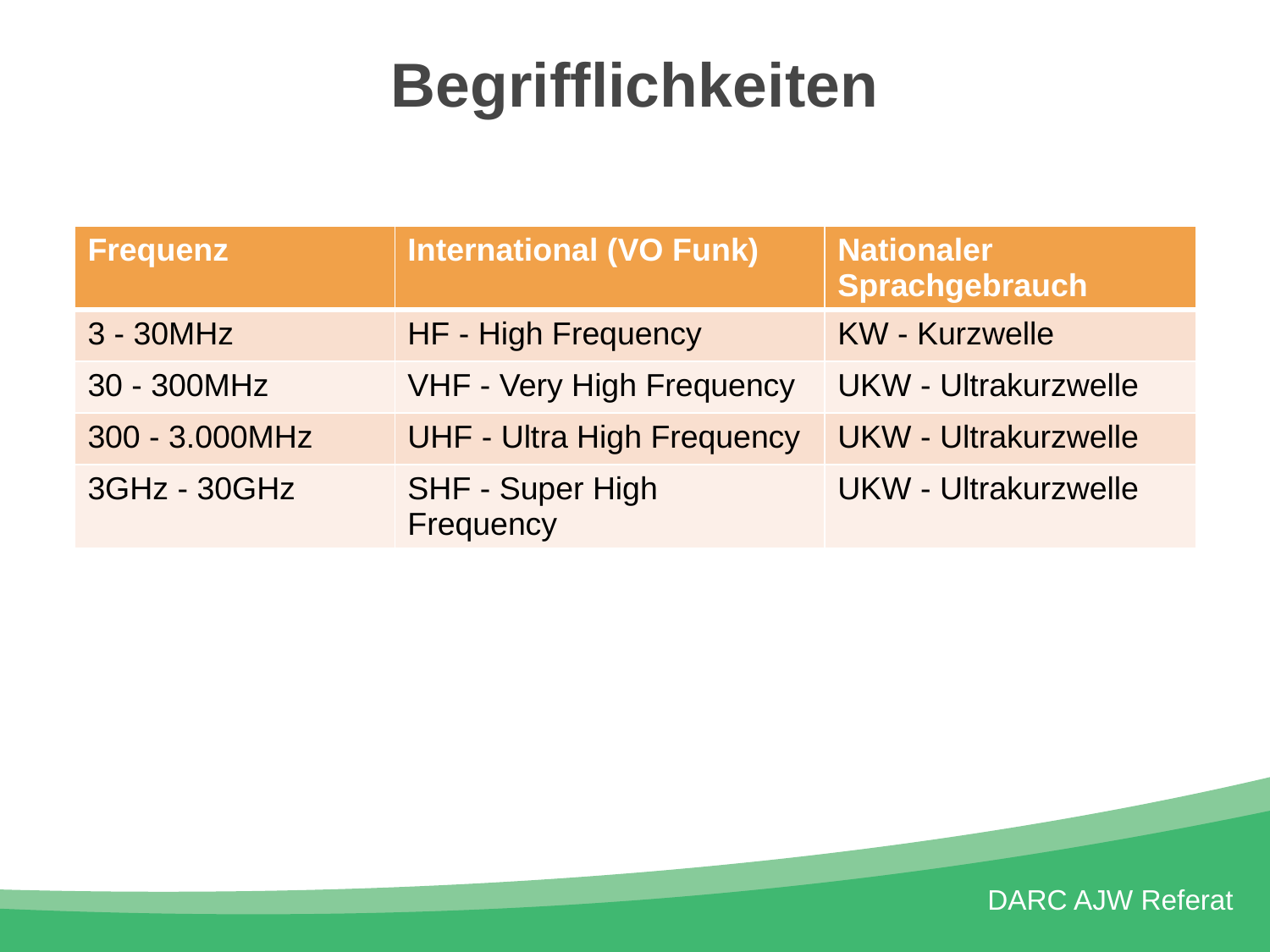

# Begrifflichkeiten

| Frequenz | International (VO Funk) | Nationaler Sprachgebrauch |
| --- | --- | --- |
| 3 - 30MHz | HF - High Frequency | KW - Kurzwelle |
| 30 - 300MHz | VHF - Very High Frequency | UKW - Ultrakurzwelle |
| 300 - 3.000MHz | UHF - Ultra High Frequency | UKW - Ultrakurzwelle |
| 3GHz - 30GHz | SHF - Super High Frequency | UKW - Ultrakurzwelle |